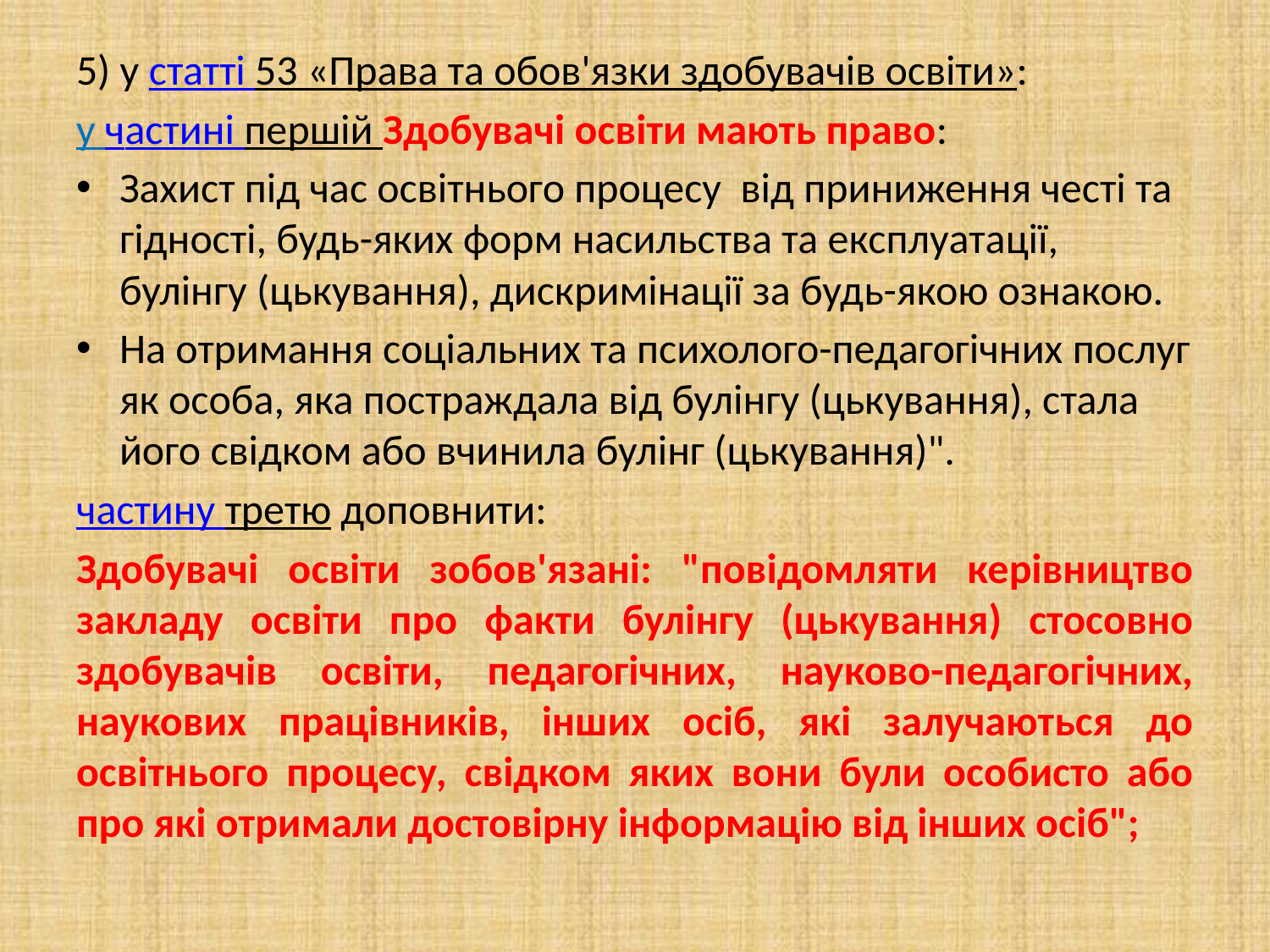

5) у статті 53 «Права та обов'язки здобувачів освіти»:
у частині першій Здобувачі освіти мають право:
Захист під час освітнього процесу  від приниження честі та гідності, будь-яких форм насильства та експлуатації, булінгу (цькування), дискримінації за будь-якою ознакою.
На отримання соціальних та психолого-педагогічних послуг як особа, яка постраждала від булінгу (цькування), стала його свідком або вчинила булінг (цькування)".
частину третю доповнити:
Здобувачі освіти зобов'язані: "повідомляти керівництво закладу освіти про факти булінгу (цькування) стосовно здобувачів освіти, педагогічних, науково-педагогічних, наукових працівників, інших осіб, які залучаються до освітнього процесу, свідком яких вони були особисто або про які отримали достовірну інформацію від інших осіб";